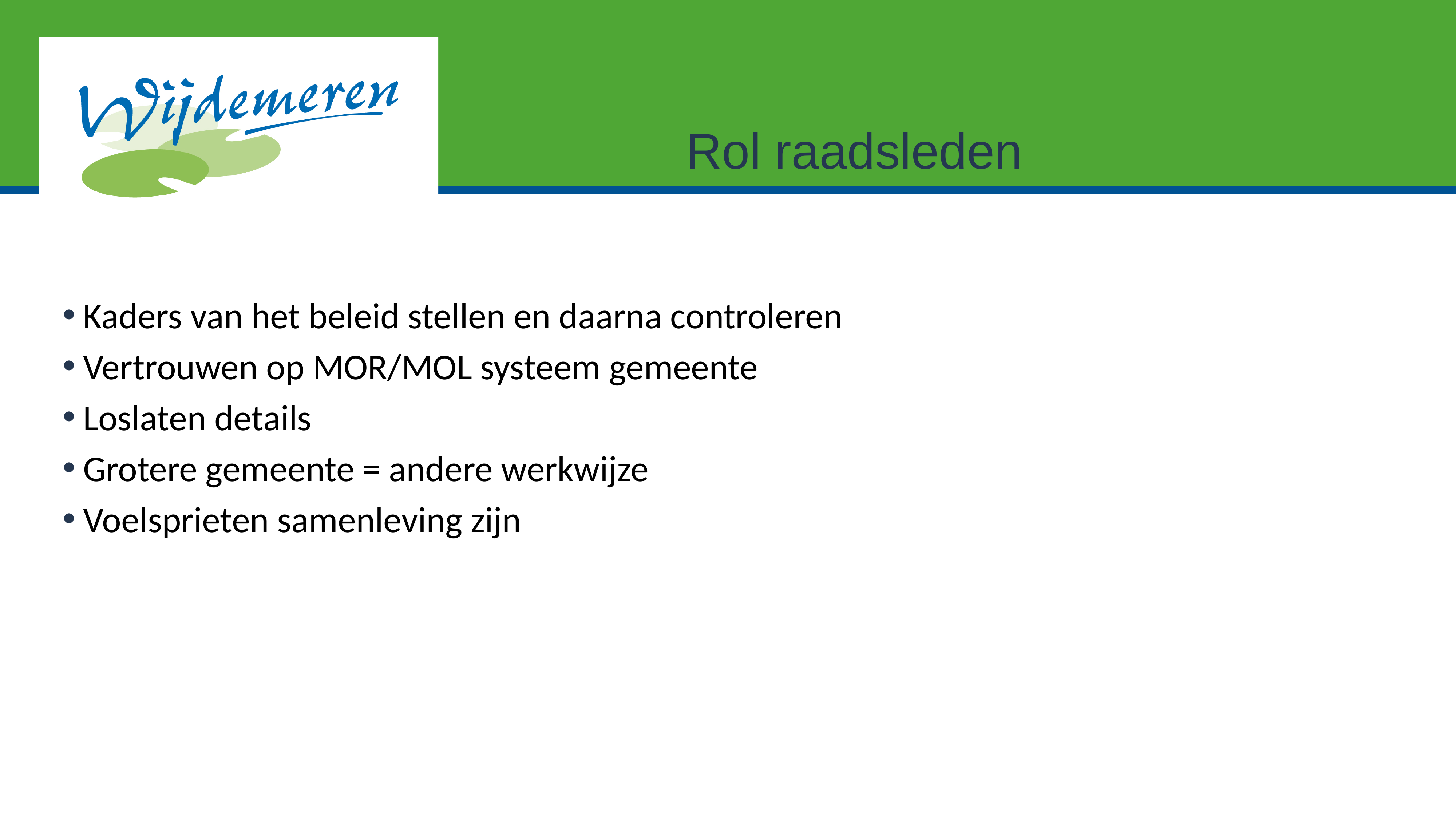

# Rol raadsleden
Kaders van het beleid stellen en daarna controleren
Vertrouwen op MOR/MOL systeem gemeente
Loslaten details
Grotere gemeente = andere werkwijze
Voelsprieten samenleving zijn